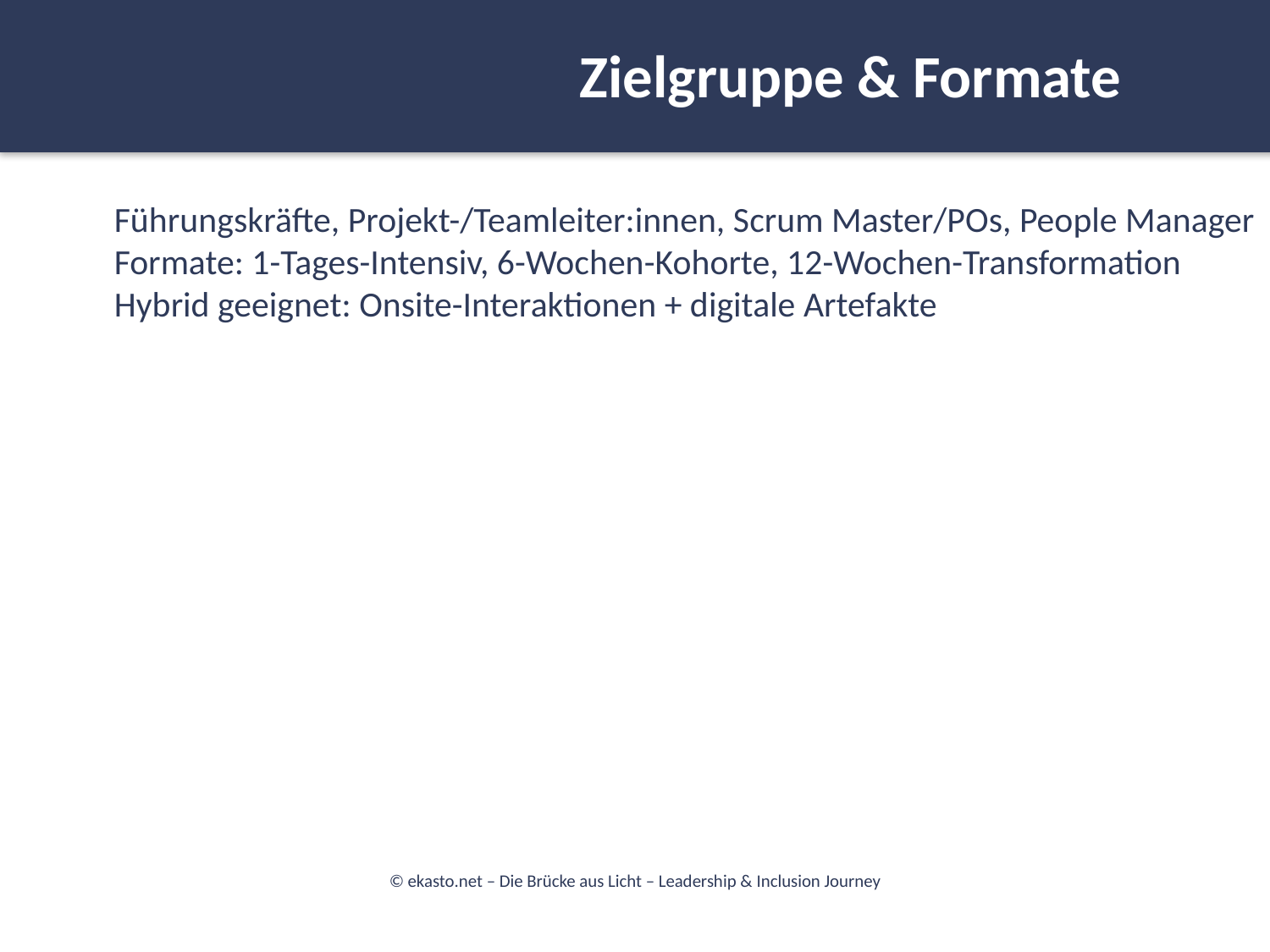

Zielgruppe & Formate
#
Führungskräfte, Projekt-/Teamleiter:innen, Scrum Master/POs, People Manager
Formate: 1-Tages-Intensiv, 6-Wochen-Kohorte, 12-Wochen-Transformation
Hybrid geeignet: Onsite-Interaktionen + digitale Artefakte
© ekasto.net – Die Brücke aus Licht – Leadership & Inclusion Journey